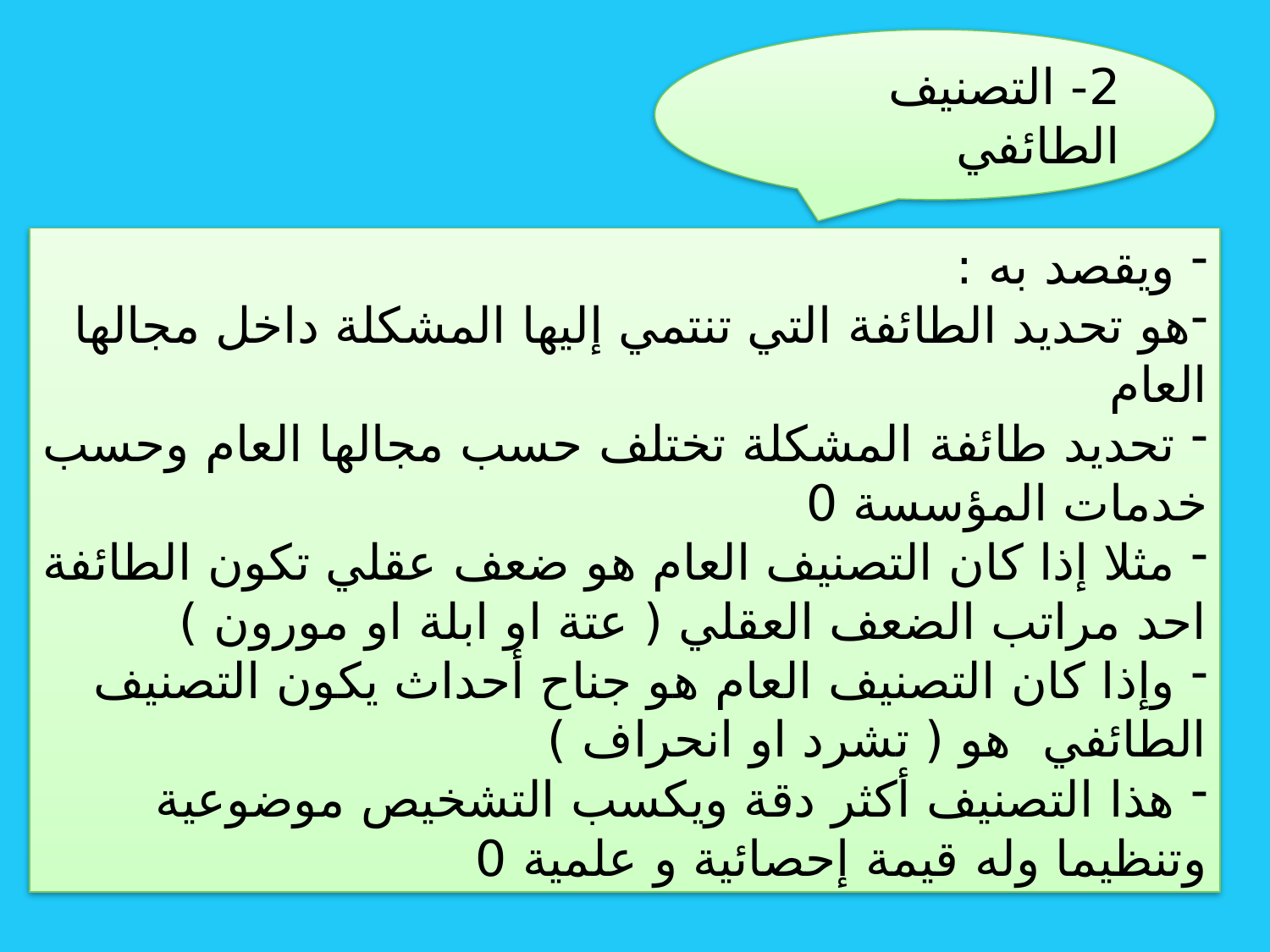

2- التصنيف الطائفي
 ويقصد به :
هو تحديد الطائفة التي تنتمي إليها المشكلة داخل مجالها العام
 تحديد طائفة المشكلة تختلف حسب مجالها العام وحسب خدمات المؤسسة 0
 مثلا إذا كان التصنيف العام هو ضعف عقلي تكون الطائفة احد مراتب الضعف العقلي ( عتة او ابلة او مورون )
 وإذا كان التصنيف العام هو جناح أحداث يكون التصنيف الطائفي  هو ( تشرد او انحراف )
 هذا التصنيف أكثر دقة ويكسب التشخيص موضوعية وتنظيما وله قيمة إحصائية و علمية 0